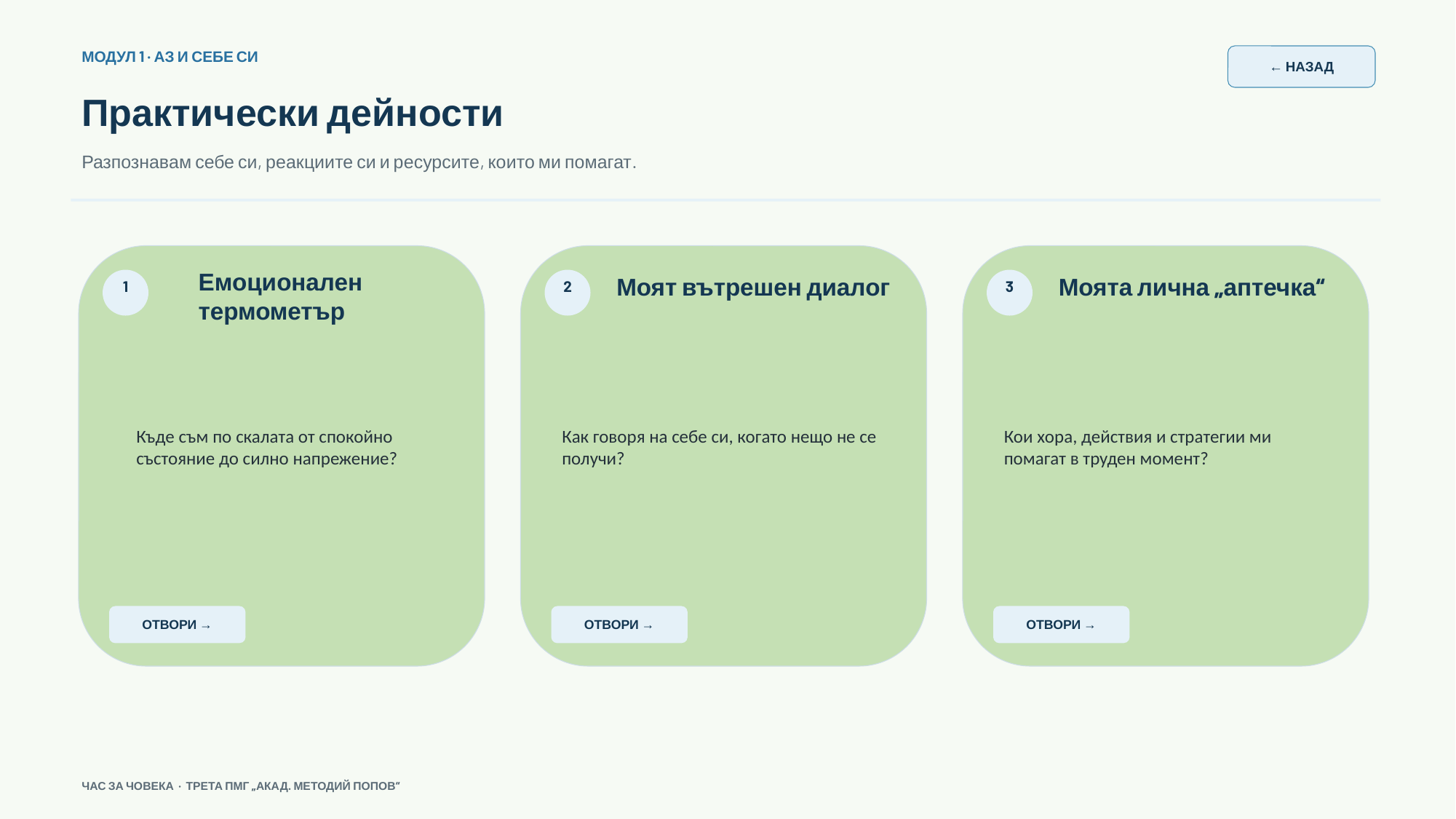

МОДУЛ 1 · АЗ И СЕБЕ СИ
← НАЗАД
Практически дейности
Разпознавам себе си, реакциите си и ресурсите, които ми помагат.

Емоционален термометър
Моят вътрешен диалог
Моята лична „аптечка“

1
2
3
Кои хора, действия и стратегии ми помагат в труден момент?
Къде съм по скалата от спокойно състояние до силно напрежение?
Как говоря на себе си, когато нещо не се получи?
ОТВОРИ →
ОТВОРИ →
ОТВОРИ →
ЧАС ЗА ЧОВЕКА  ·  ТРЕТА ПМГ „АКАД. МЕТОДИЙ ПОПОВ“